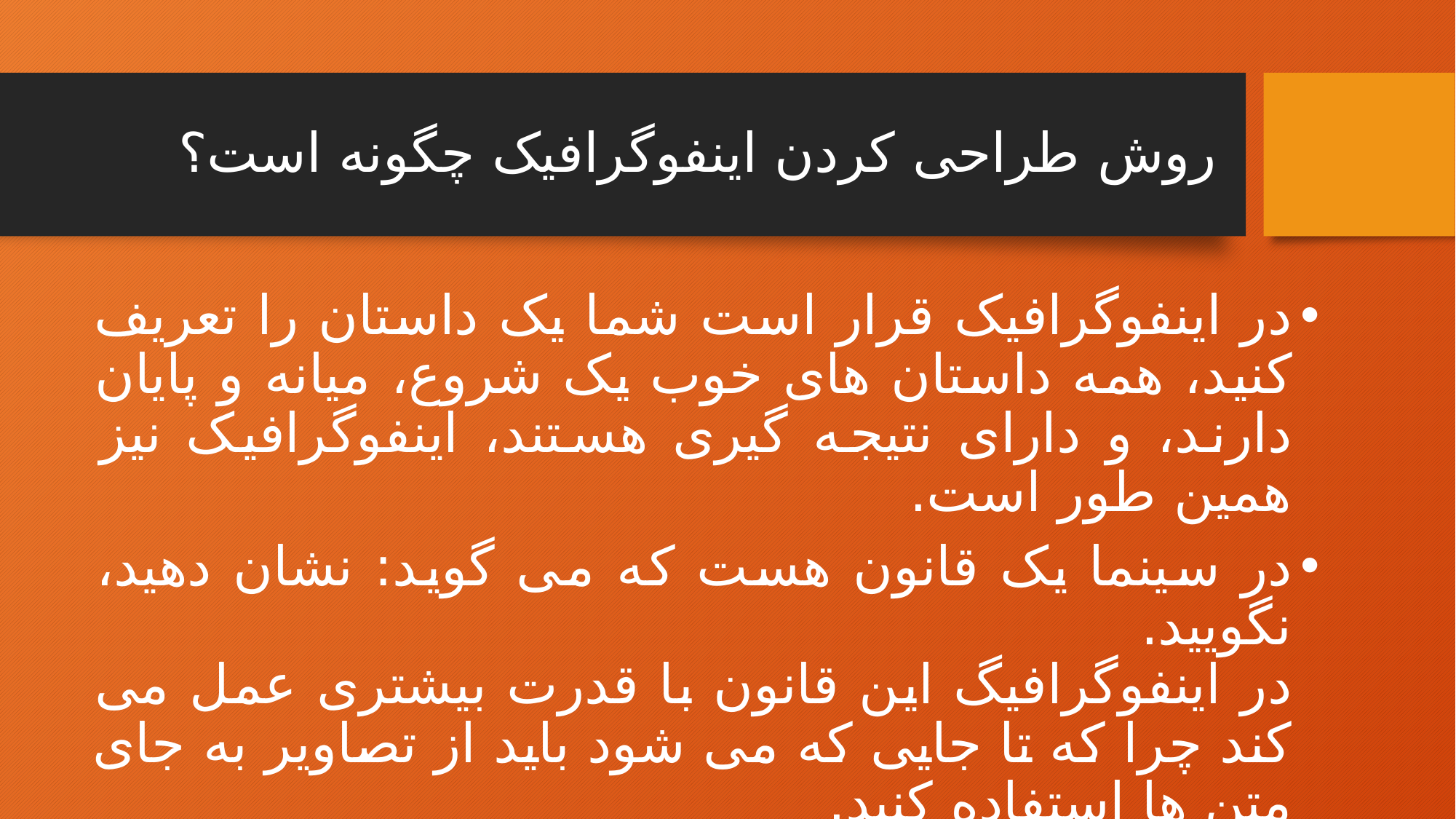

# روش طراحی کردن اینفوگرافیک چگونه است؟
در اینفوگرافیک قرار است شما یک داستان را تعریف کنید، همه داستان های خوب یک شروع، میانه و پایان دارند، و دارای نتیجه گیری هستند، اینفوگرافیک نیز همین طور است.
در سینما یک قانون هست که می گوید: نشان دهید، نگویید.
در اینفوگرافیگ این قانون با قدرت بیشتری عمل می کند چرا که تا جایی که می شود باید از تصاویر به جای متن ها استفاده کنید.